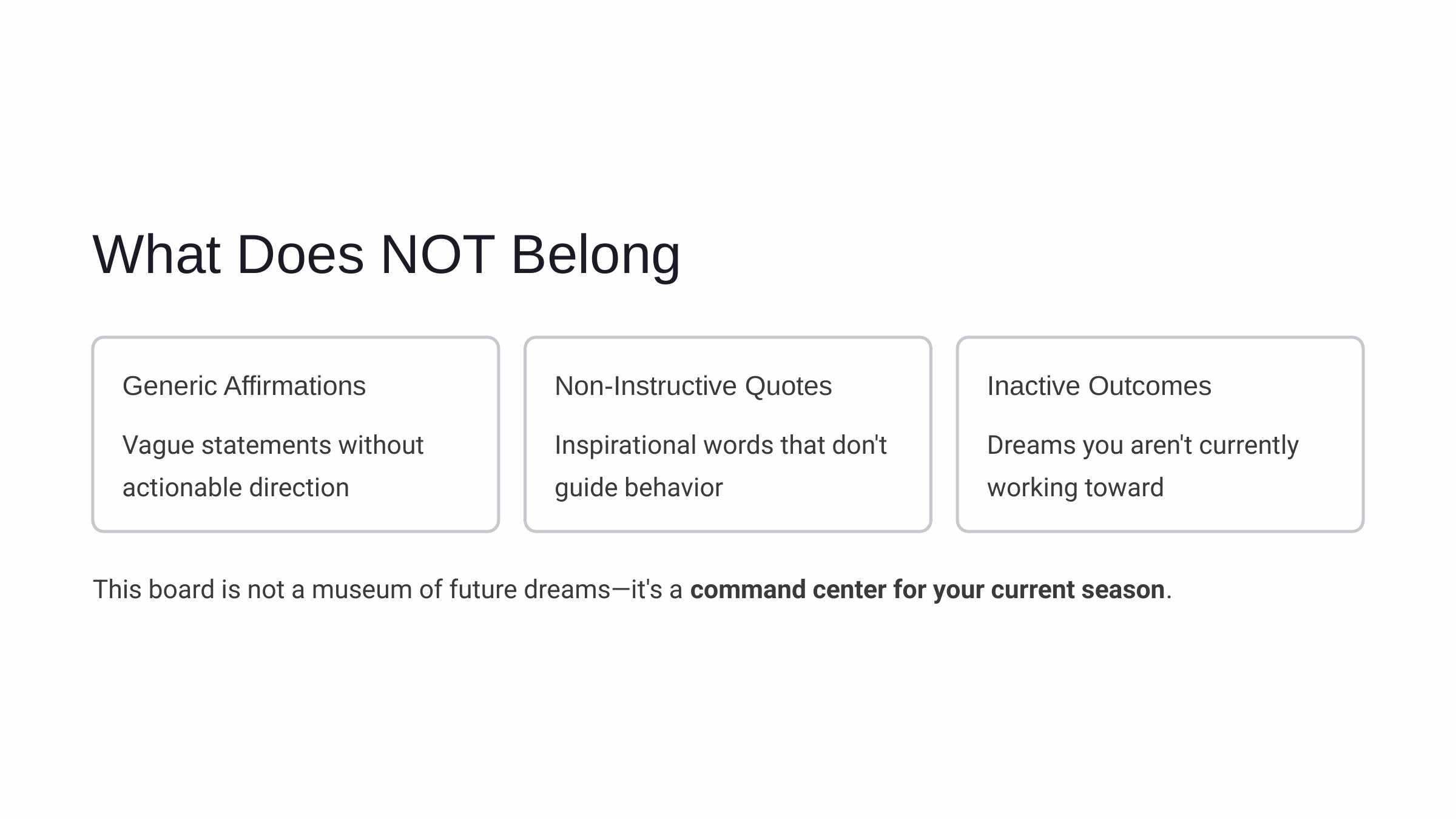

What Does NOT Belong

Generic Affirmations
Non-Instructive Quotes
Inactive Outcomes
Vague statements without actionable direction
Inspirational words that don't guide behavior
Dreams you aren't currently working toward
This board is not a museum of future dreams—it's a command center for your current season.